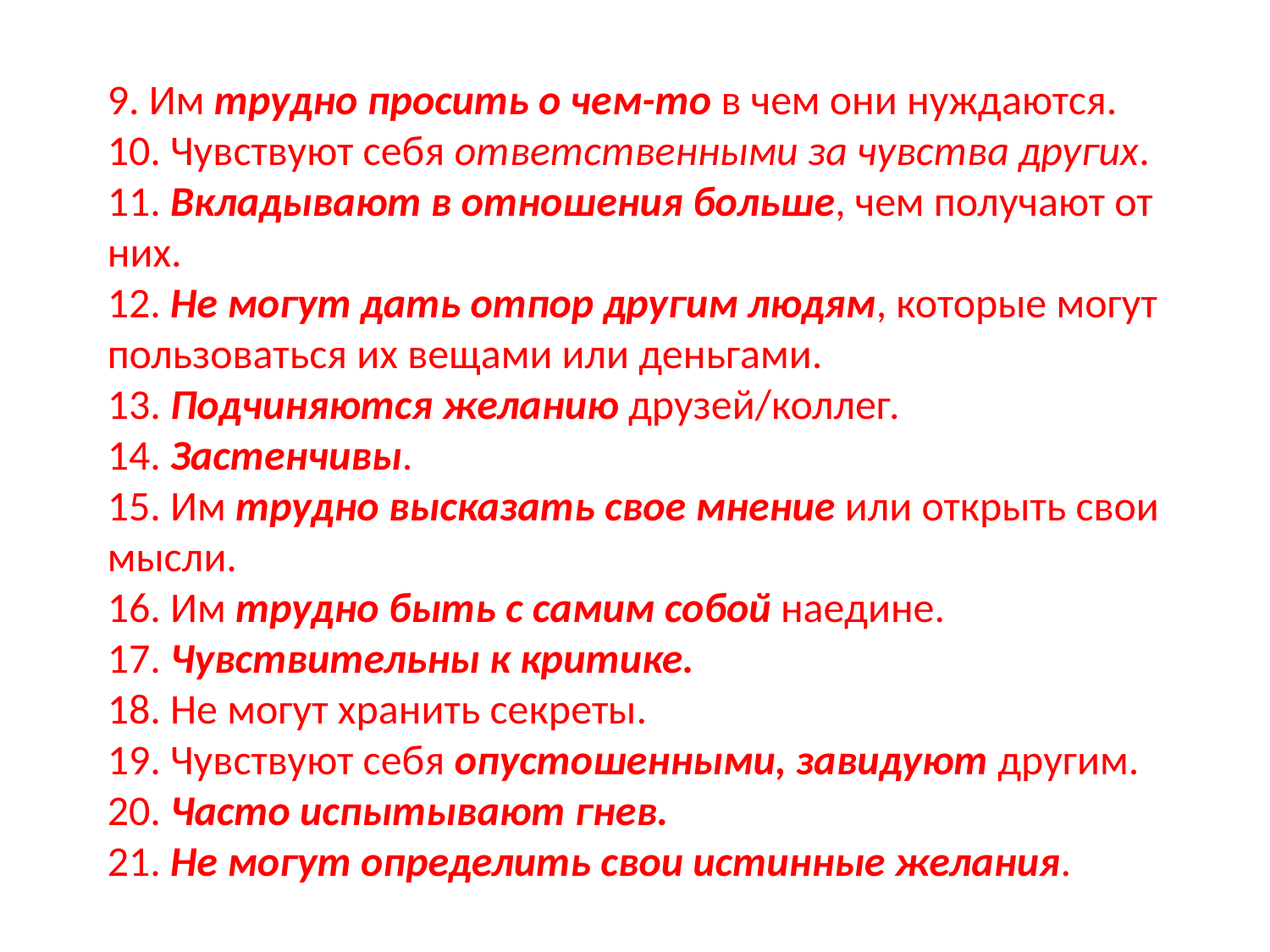

9. Им трудно просить о чем-то в чем они нуждаются.
10. Чувствуют себя ответственными за чувства других.
11. Вкладывают в отношения больше, чем получают от них.
12. Не могут дать отпор другим людям, которые могут пользоваться их вещами или деньгами.
13. Подчиняются желанию друзей/коллег.
14. Застенчивы.
15. Им трудно высказать свое мнение или открыть свои мысли.
16. Им трудно быть с самим собой наедине.
17. Чувствительны к критике.
18. Не могут хранить секреты.
19. Чувствуют себя опустошенными, завидуют другим.
20. Часто испытывают гнев.
21. Не могут определить свои истинные желания.